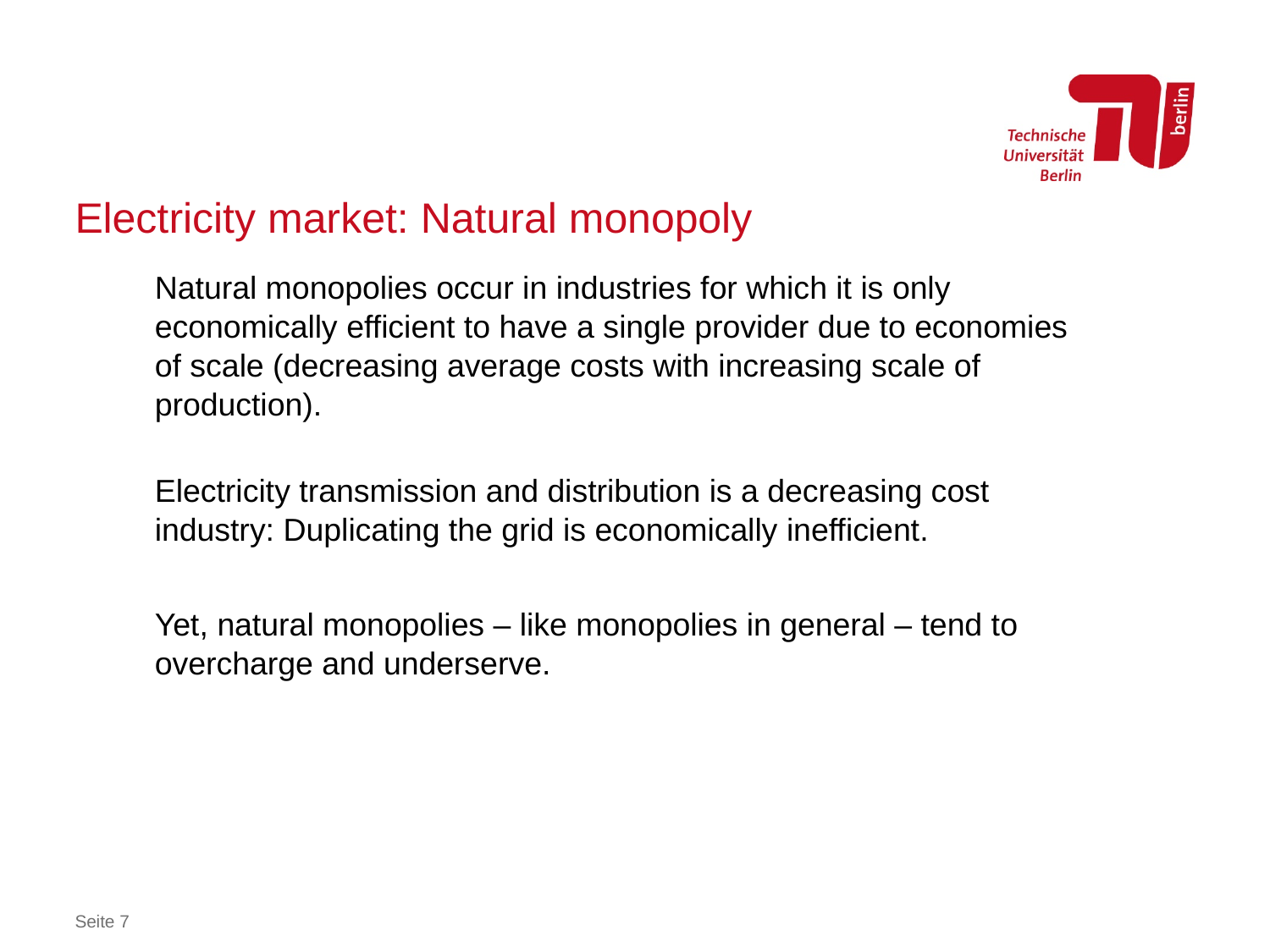

# Electricity market: Natural monopoly
Natural monopolies occur in industries for which it is only economically efficient to have a single provider due to economies of scale (decreasing average costs with increasing scale of production).

Electricity transmission and distribution is a decreasing cost industry: Duplicating the grid is economically inefficient.

Yet, natural monopolies – like monopolies in general – tend to overcharge and underserve.

Seite 7